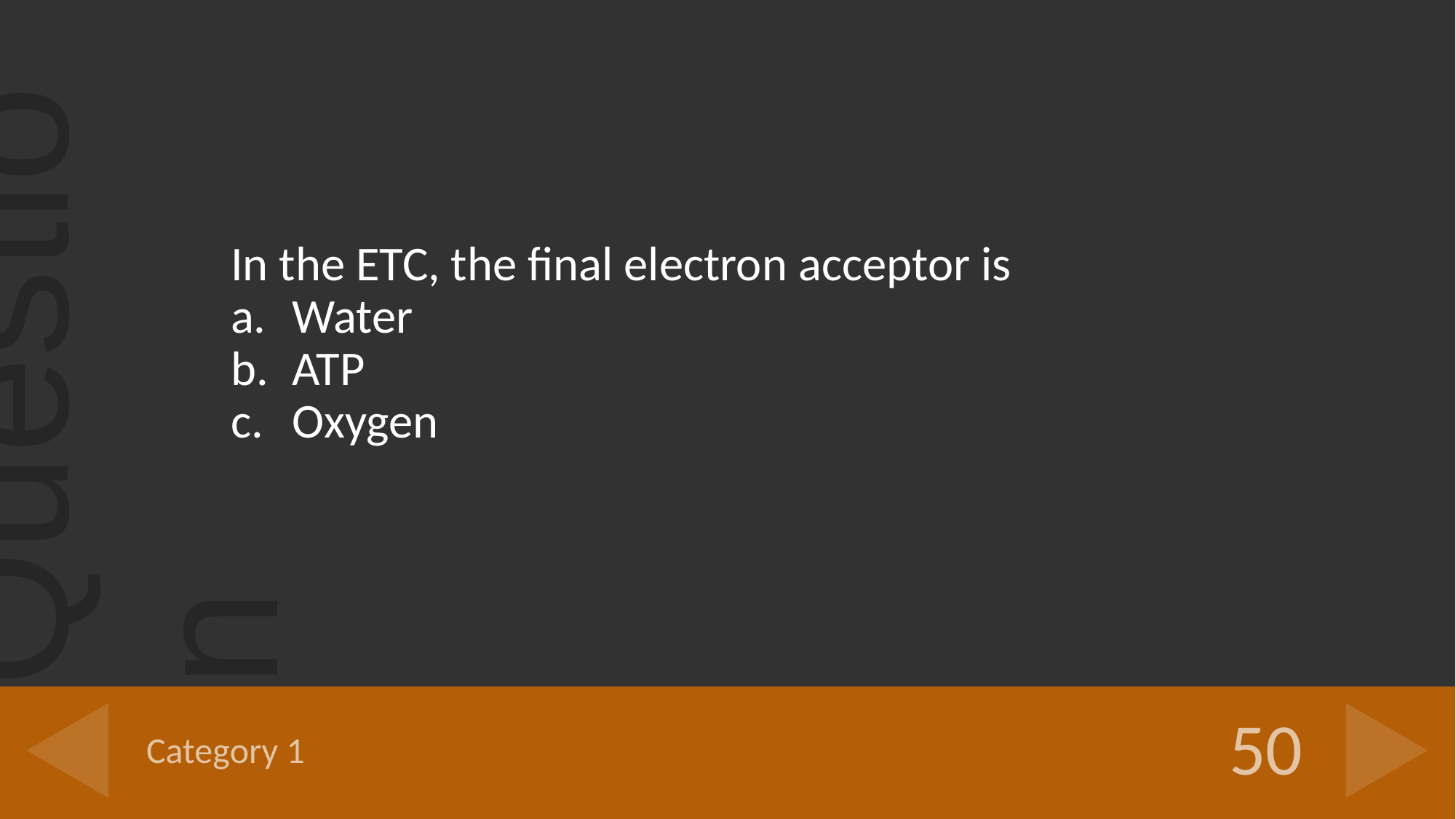

In the ETC, the final electron acceptor is
Water
ATP
Oxygen
# Category 1
50